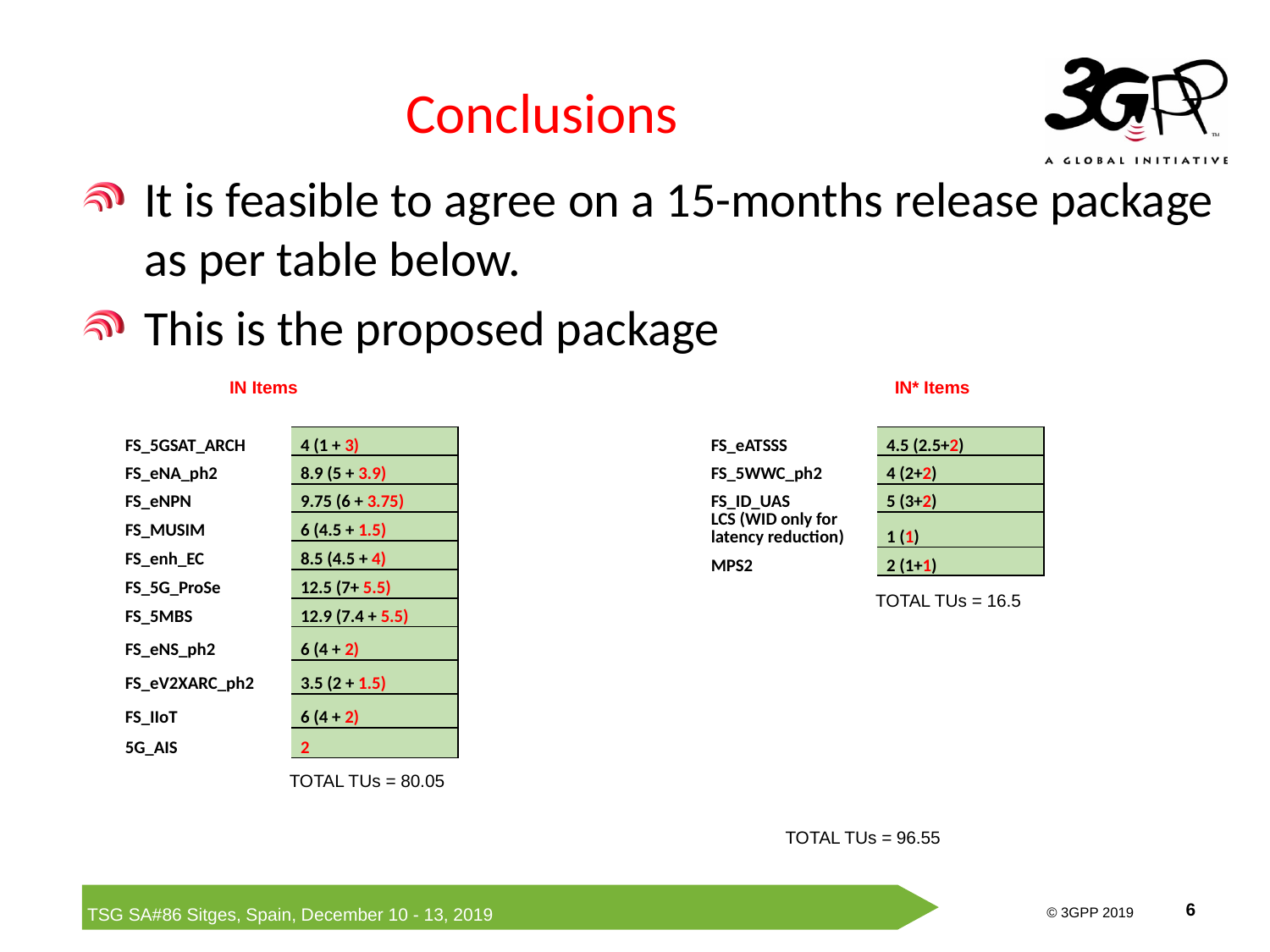

# Conclusions
It is feasible to agree on a 15-months release package as per table below.
This is the proposed package

IN* Items
IN Items
| FS\_eATSSS | 4.5 (2.5+2) |
| --- | --- |
| FS\_5WWC\_ph2 | 4 (2+2) |
| FS\_ID\_UAS | 5 (3+2) |
| LCS (WID only for latency reduction) | 1 (1) |
| MPS2 | 2 (1+1) |
| FS\_5GSAT\_ARCH | 4 (1 + 3) |
| --- | --- |
| FS\_eNA\_ph2 | 8.9 (5 + 3.9) |
| FS\_eNPN | 9.75 (6 + 3.75) |
| FS\_MUSIM | 6 (4.5 + 1.5) |
| FS\_enh\_EC | 8.5 (4.5 + 4) |
| FS\_5G\_ProSe | 12.5 (7+ 5.5) |
| FS\_5MBS | 12.9 (7.4 + 5.5) |
| FS\_eNS\_ph2 | 6 (4 + 2) |
| FS\_eV2XARC\_ph2 | 3.5 (2 + 1.5) |
| FS\_IIoT | 6 (4 + 2) |
| 5G\_AIS | 2 |
TOTAL TUs = 16.5
TOTAL TUs = 80.05
TOTAL TUs = 96.55